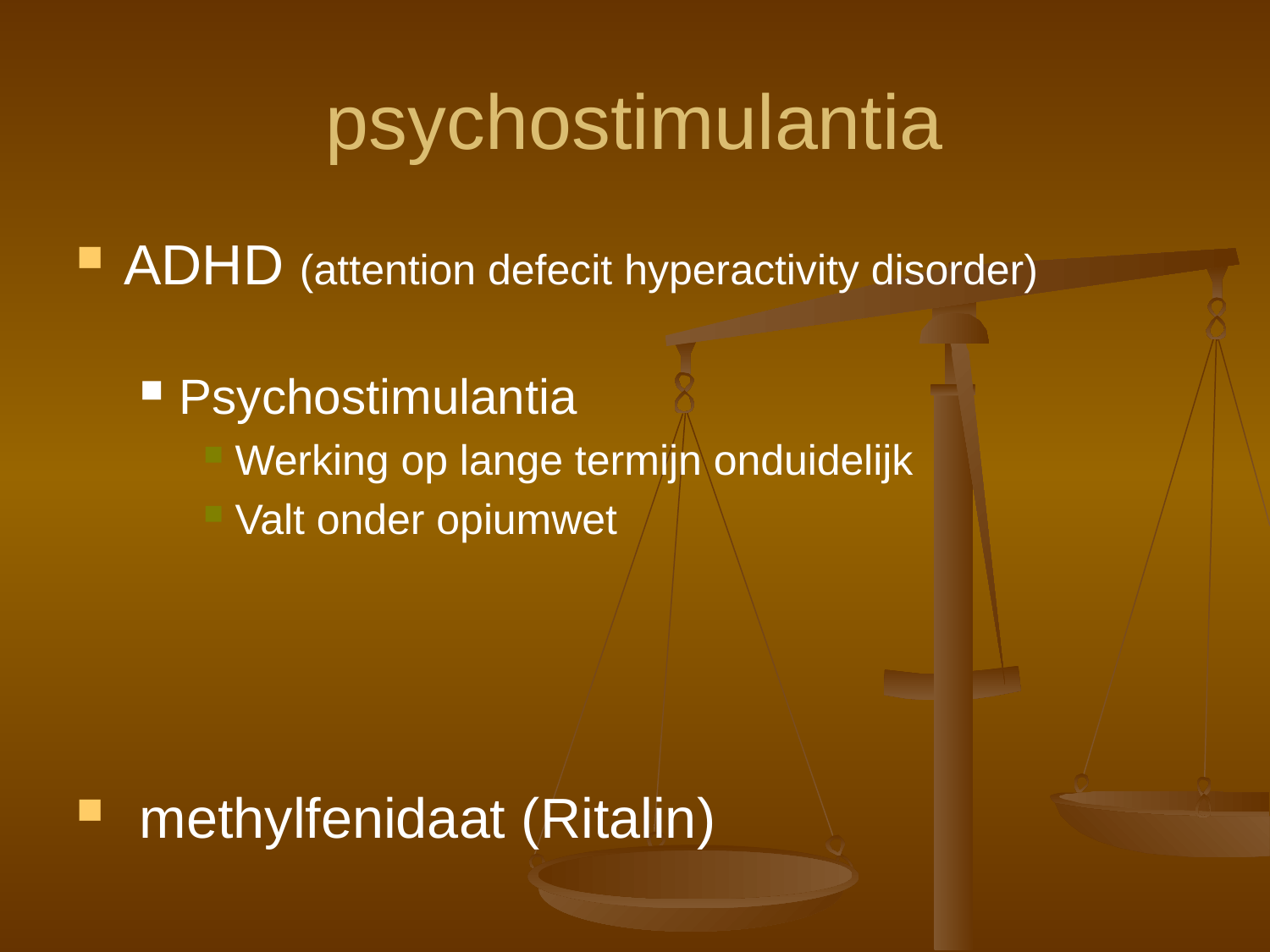

# psychostimulantia
ADHD (attention defecit hyperactivity disorder)

Psychostimulantia
Werking op lange termijn onduidelijk
Valt onder opiumwet

 methylfenidaat (Ritalin)